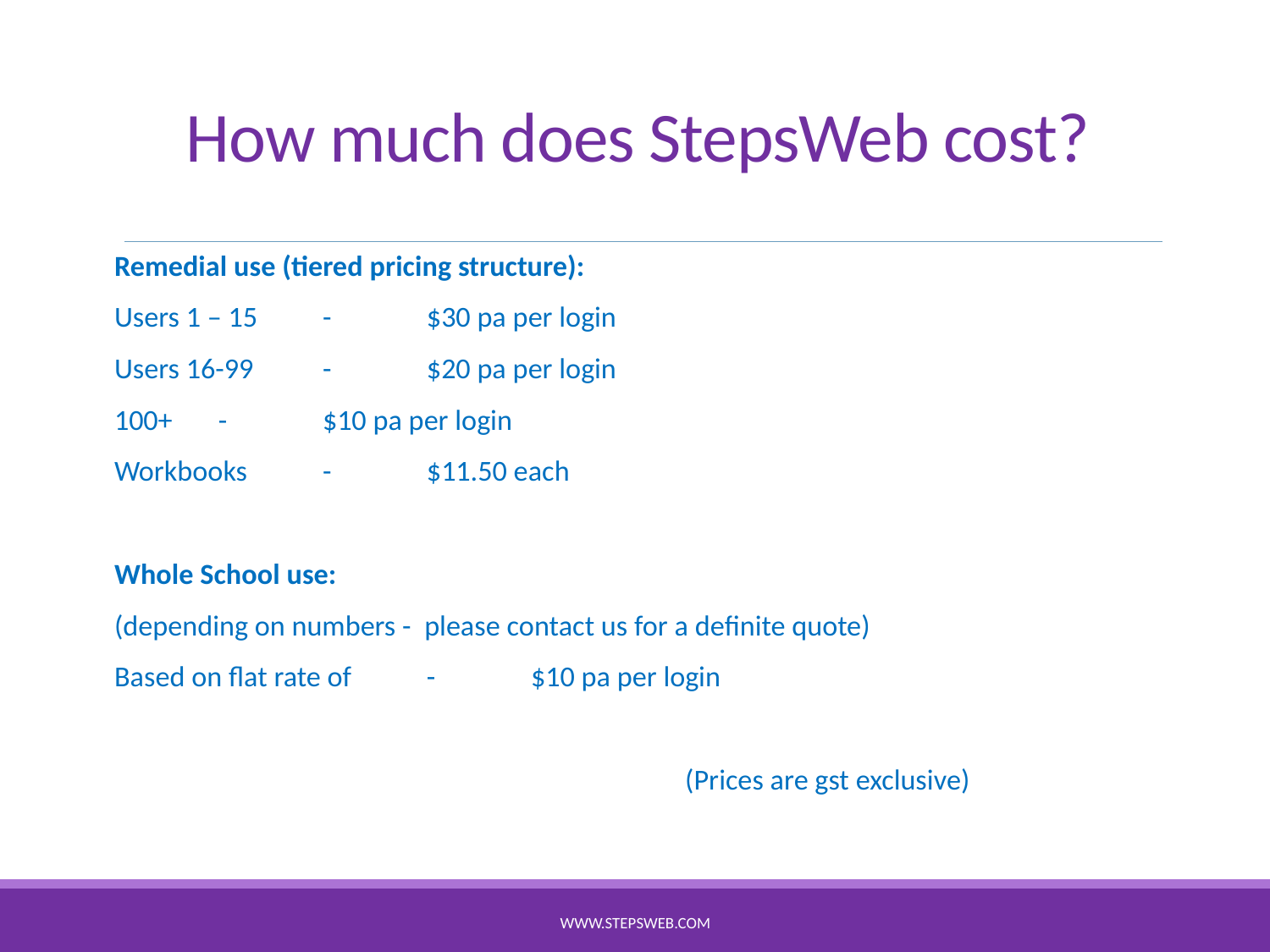

# How much does StepsWeb cost?
Remedial use (tiered pricing structure):
Users 1 – 15		-	$30 pa per login
Users 16-99		-	$20 pa per login
100+ 			-	$10 pa per login
Workbooks		-	$11.50 each

Whole School use:
(depending on numbers -  please contact us for a definite quote)
Based on flat rate of		-	$10 pa per login

                                                                                       (Prices are gst exclusive)
www.stepsweb.com